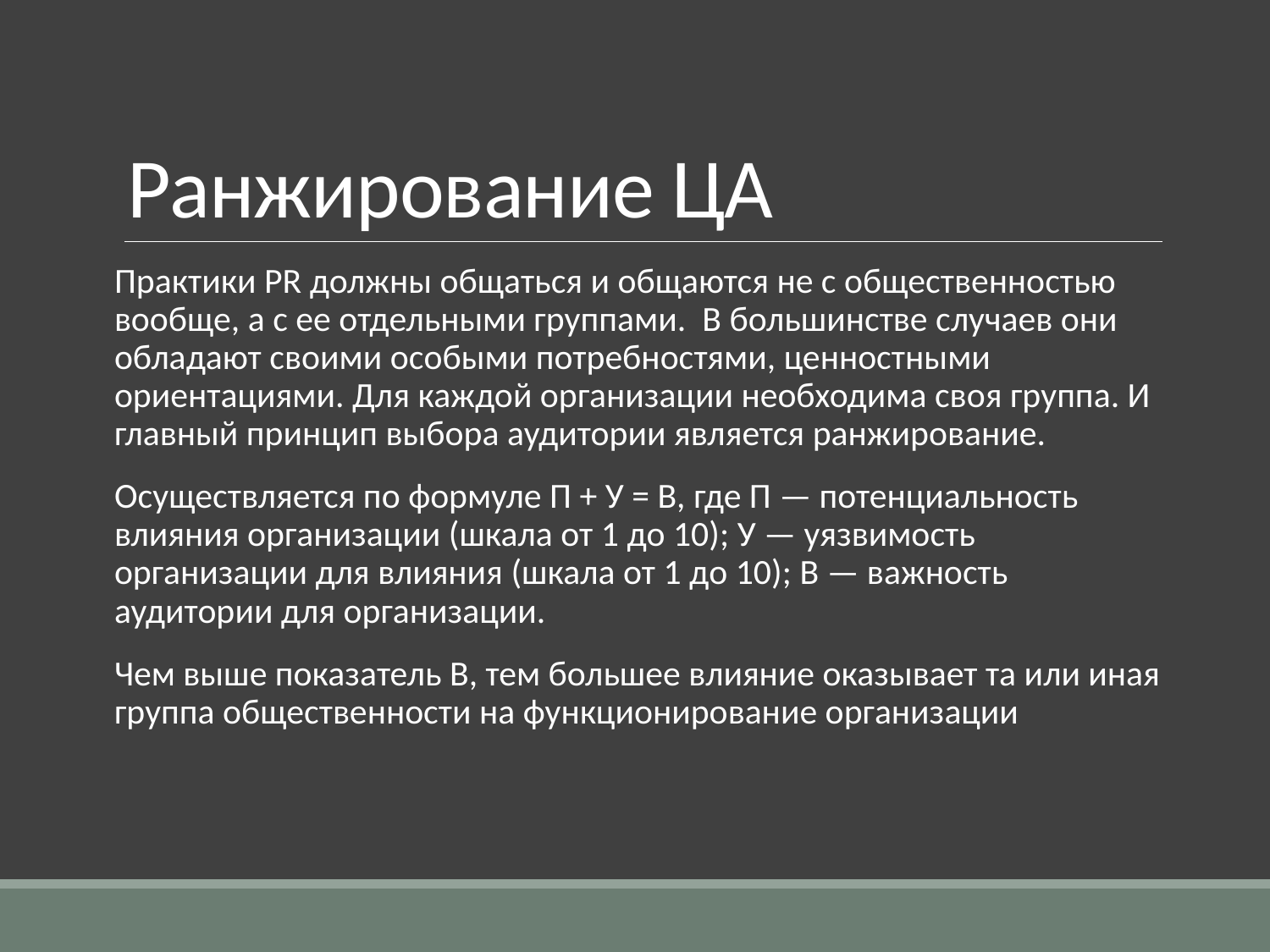

# Ранжирование ЦА
Практики PR должны общаться и общаются не с общественностью вообще, а с ее отдельными группами.  В большинстве случаев они обладают своими особыми потребностями, ценностными ориентациями. Для каждой организации необходима своя группа. И главный принцип выбора аудитории является ранжирование.
Осуществляется по формуле П + У = В, где П — потенциальность влияния организации (шкала от 1 до 10); У — уязвимость организации для влияния (шкала от 1 до 10); В — важность аудитории для организации.
Чем выше показатель В, тем большее влияние оказывает та или иная группа общественности на функционирование организации